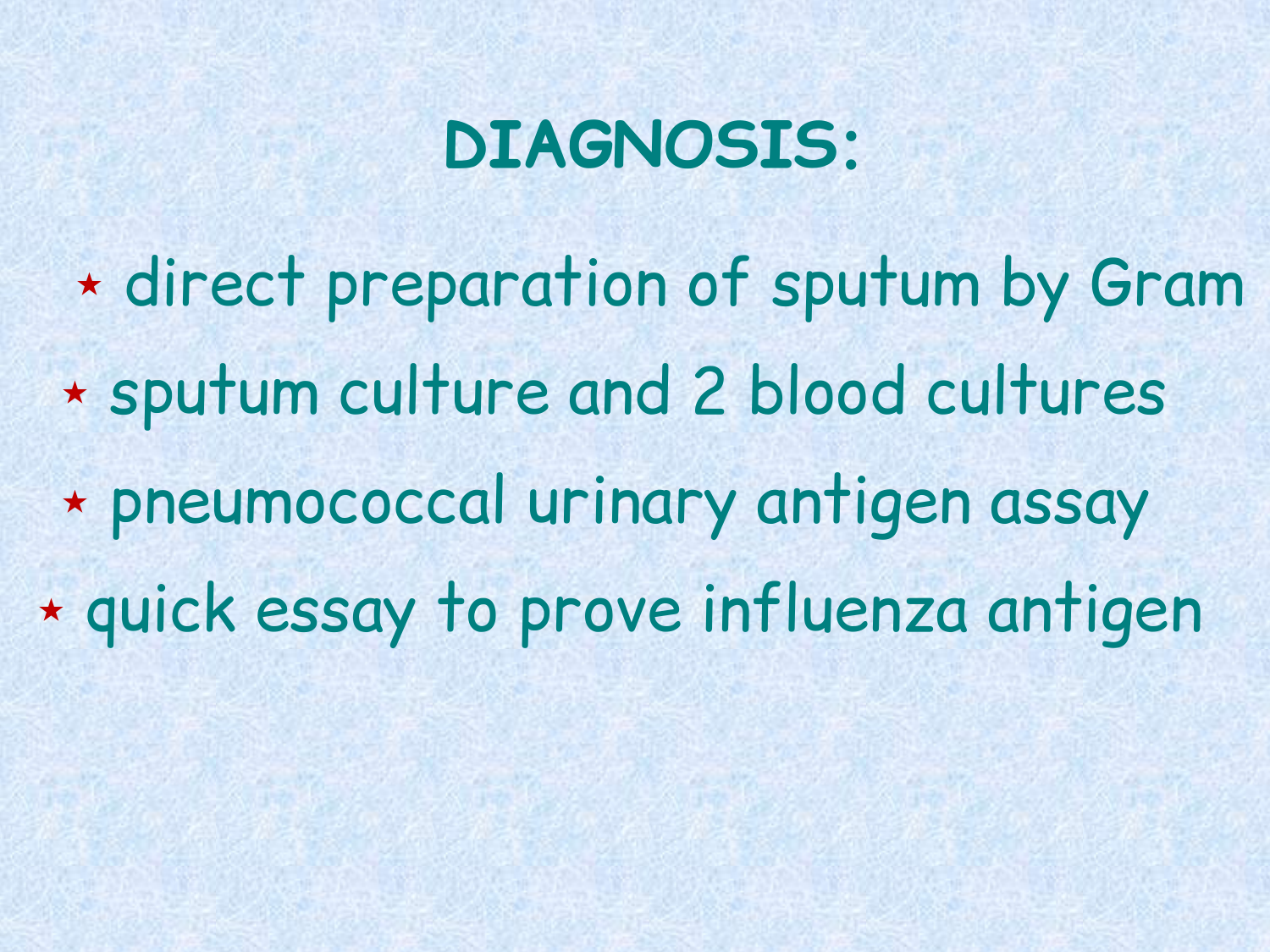

DIAGNOSIS:

   ⋆ direct preparation of sputum by Gram

   ⋆ sputum culture and 2 blood cultures

   ⋆ pneumococcal urinary antigen assay

 ⋆ quick essay to prove influenza antigen

#